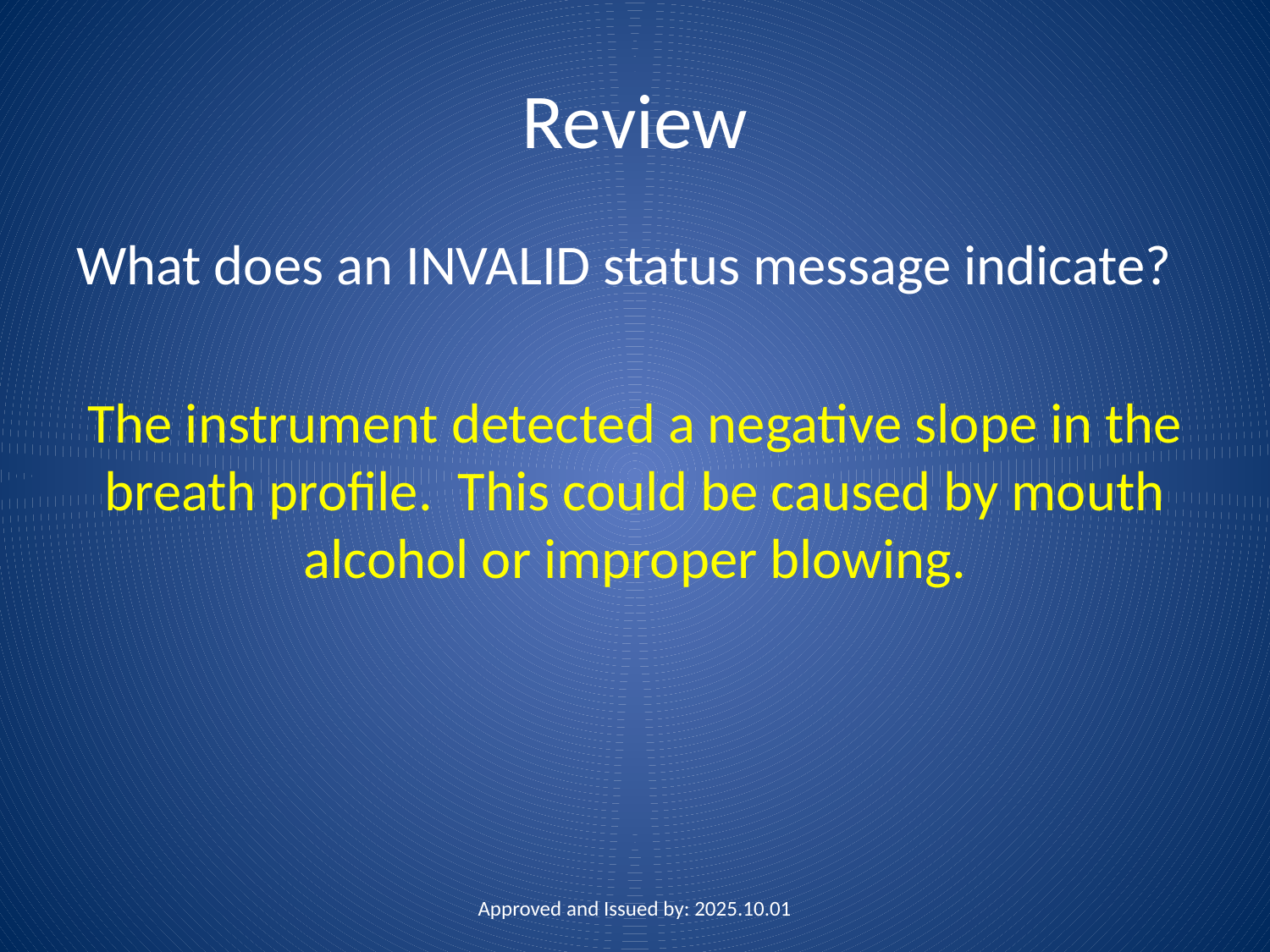

# Review
What does an INVALID status message indicate?

The instrument detected a negative slope in the breath profile.  This could be caused by mouth alcohol or improper blowing.
Approved and Issued by: 2025.10.01